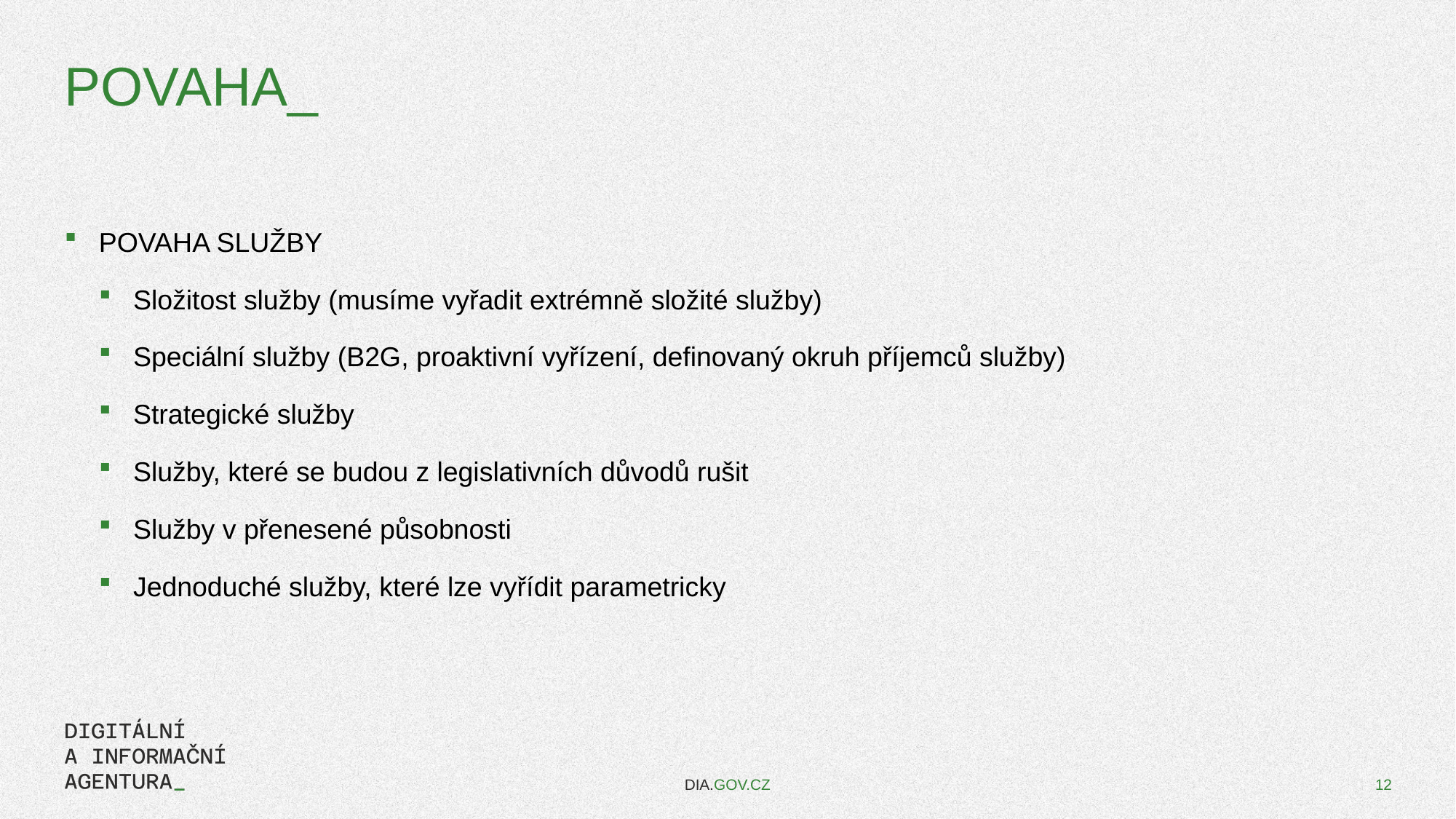

# Povaha_
POVAHA SLUŽBY
Složitost služby (musíme vyřadit extrémně složité služby)
Speciální služby (B2G, proaktivní vyřízení, definovaný okruh příjemců služby)
Strategické služby
Služby, které se budou z legislativních důvodů rušit
Služby v přenesené působnosti
Jednoduché služby, které lze vyřídit parametricky

DIA.GOV.CZ
12